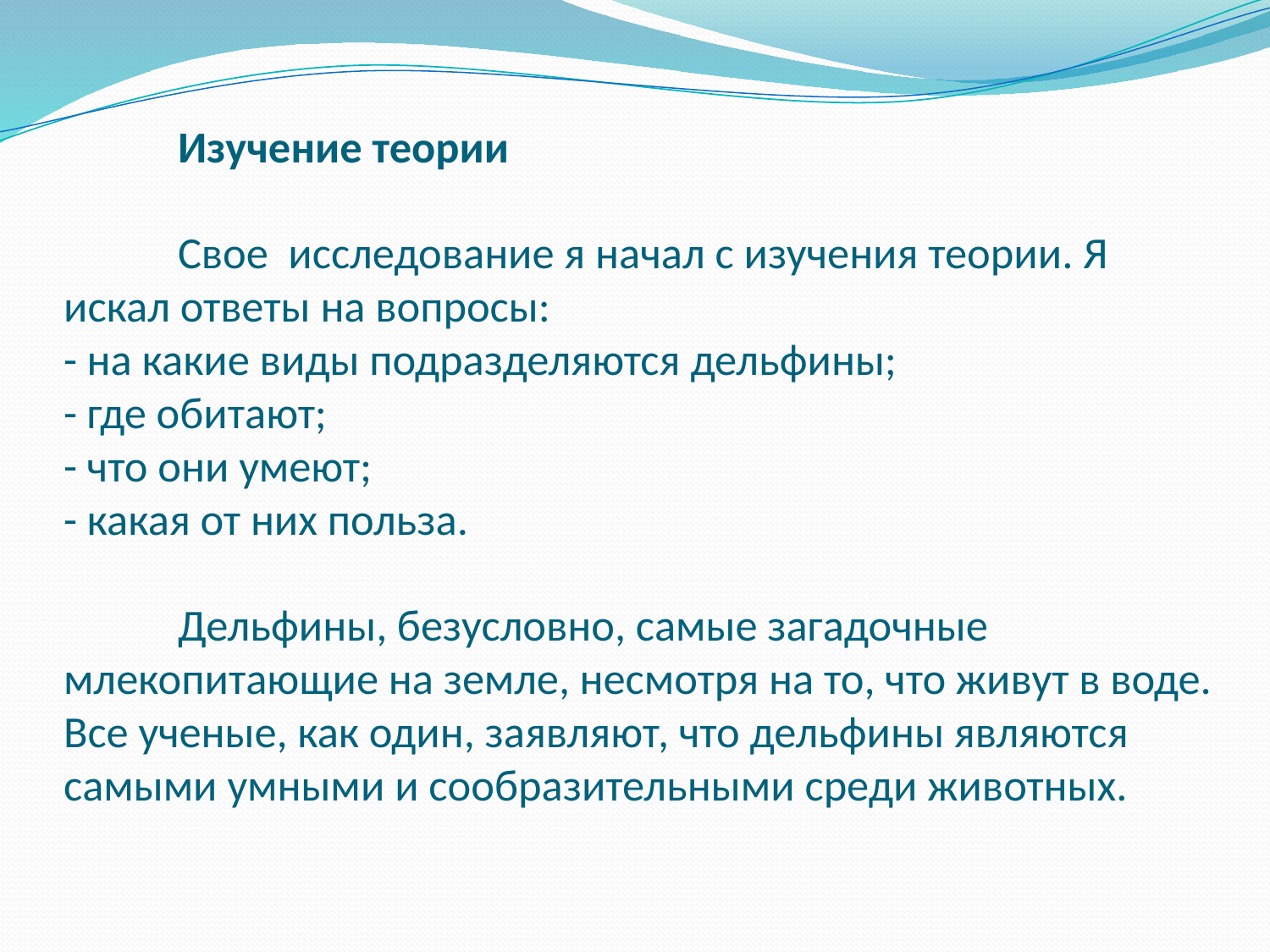

# Изучение теории Свое  исследование я начал с изучения теории. Я искал ответы на вопросы:  - на какие виды подразделяются дельфины; - где обитают; - что они умеют; - какая от них польза.   Дельфины, безусловно, самые загадочные млекопитающие на земле, несмотря на то, что живут в воде. Все ученые, как один, заявляют, что дельфины являются самыми умными и сообразительными среди животных.